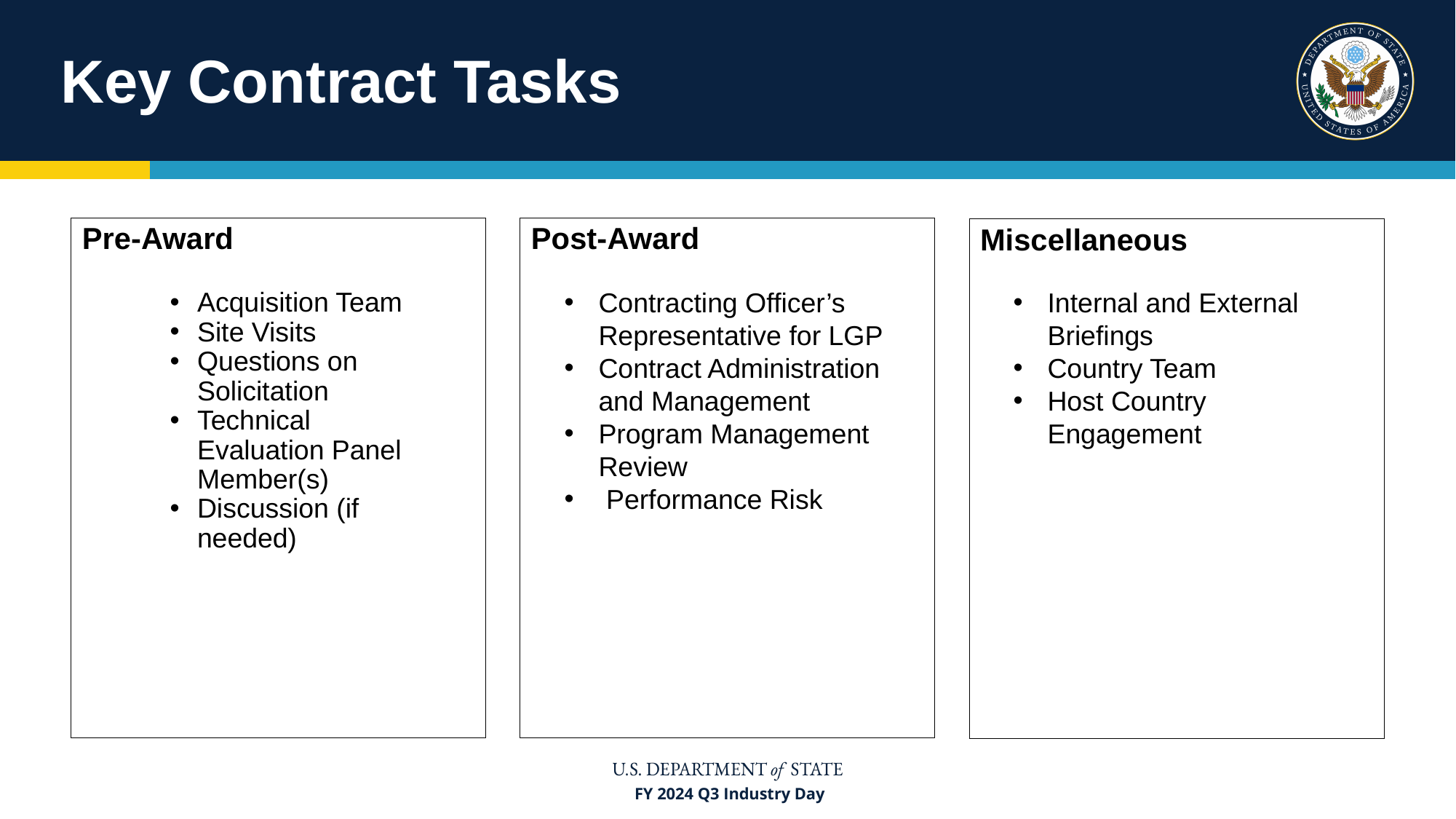

# Key Contract Tasks
Pre-Award

Post-Award

Miscellaneous
Contracting Officer’s Representative for LGP
Contract Administration and Management
Program Management Review
 Performance Risk

Internal and External Briefings
Country Team
Host Country Engagement
Acquisition Team
Site Visits
Questions on Solicitation
Technical Evaluation Panel Member(s)
Discussion (if needed)